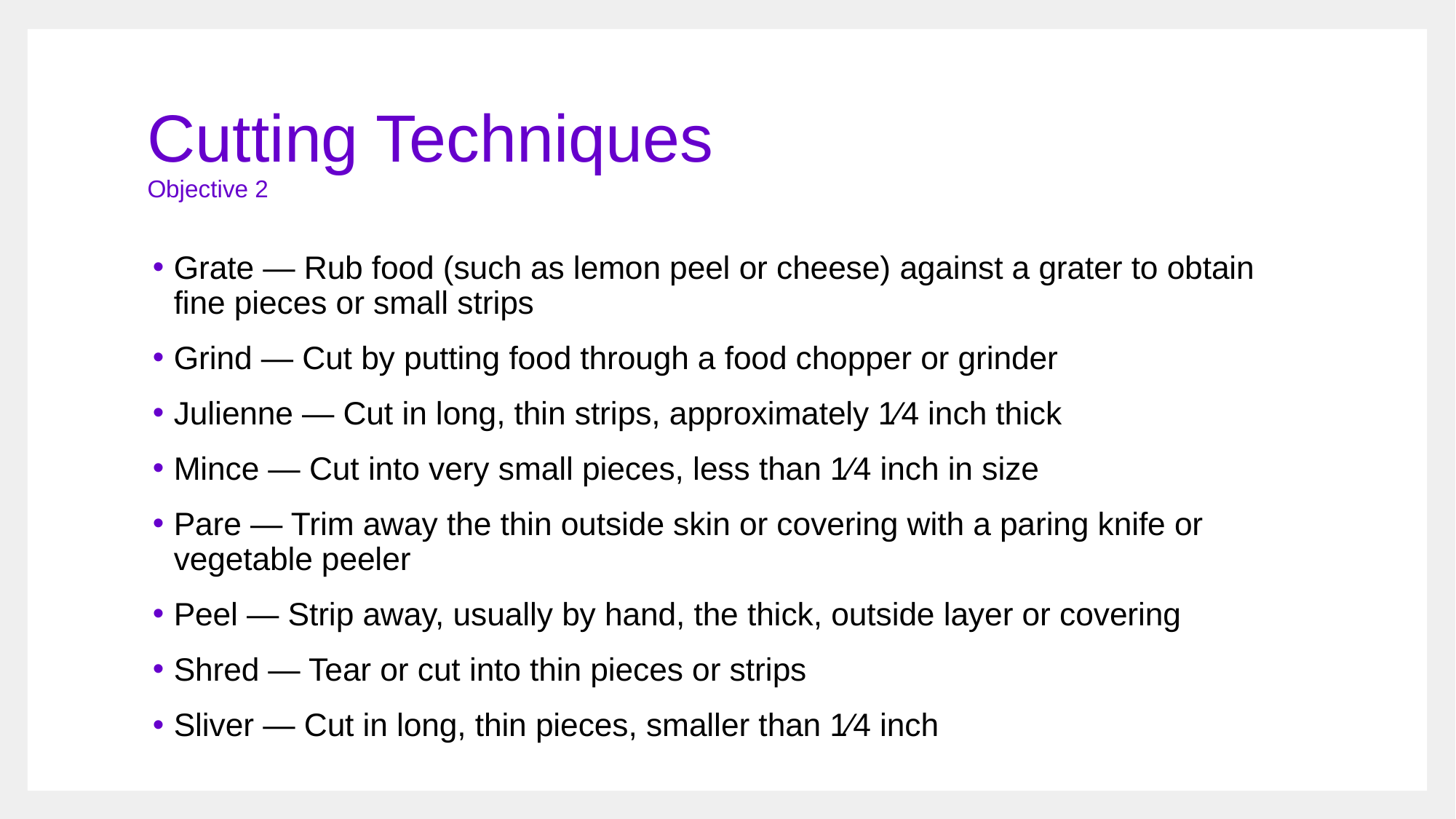

# Cutting Techniques Objective 2
Grate — Rub food (such as lemon peel or cheese) against a grater to obtain fine pieces or small strips
Grind — Cut by putting food through a food chopper or grinder
Julienne — Cut in long, thin strips, approximately 1⁄4 inch thick
Mince — Cut into very small pieces, less than 1⁄4 inch in size
Pare — Trim away the thin outside skin or covering with a paring knife or vegetable peeler
Peel — Strip away, usually by hand, the thick, outside layer or covering
Shred — Tear or cut into thin pieces or strips
Sliver — Cut in long, thin pieces, smaller than 1⁄4 inch